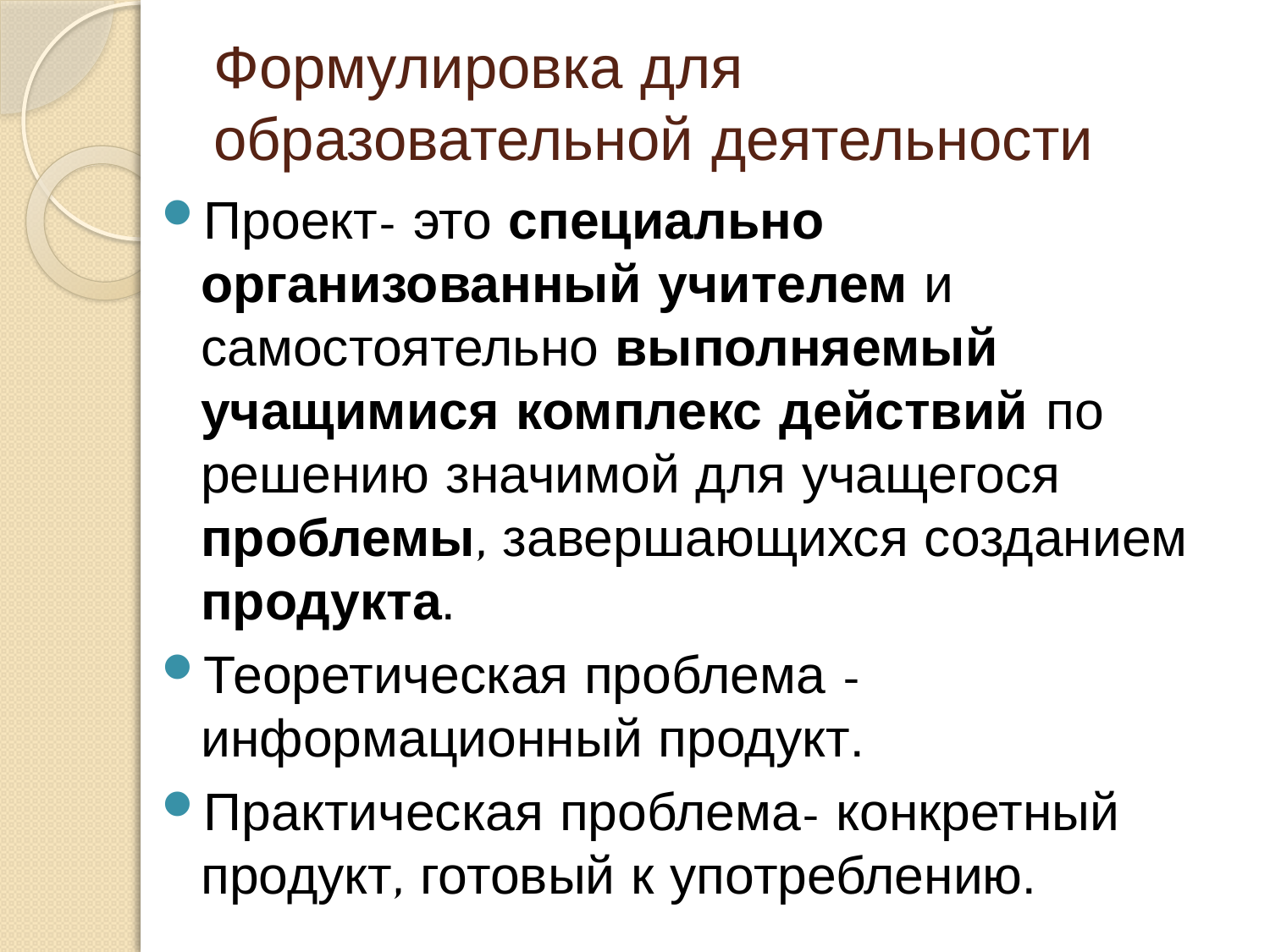

# Формулировка для образовательной деятельности
Проект- это специально организованный учителем и самостоятельно выполняемый учащимися комплекс действий по решению значимой для учащегося проблемы, завершающихся созданием продукта.
Теоретическая проблема -информационный продукт.
Практическая проблема- конкретный продукт, готовый к употреблению.